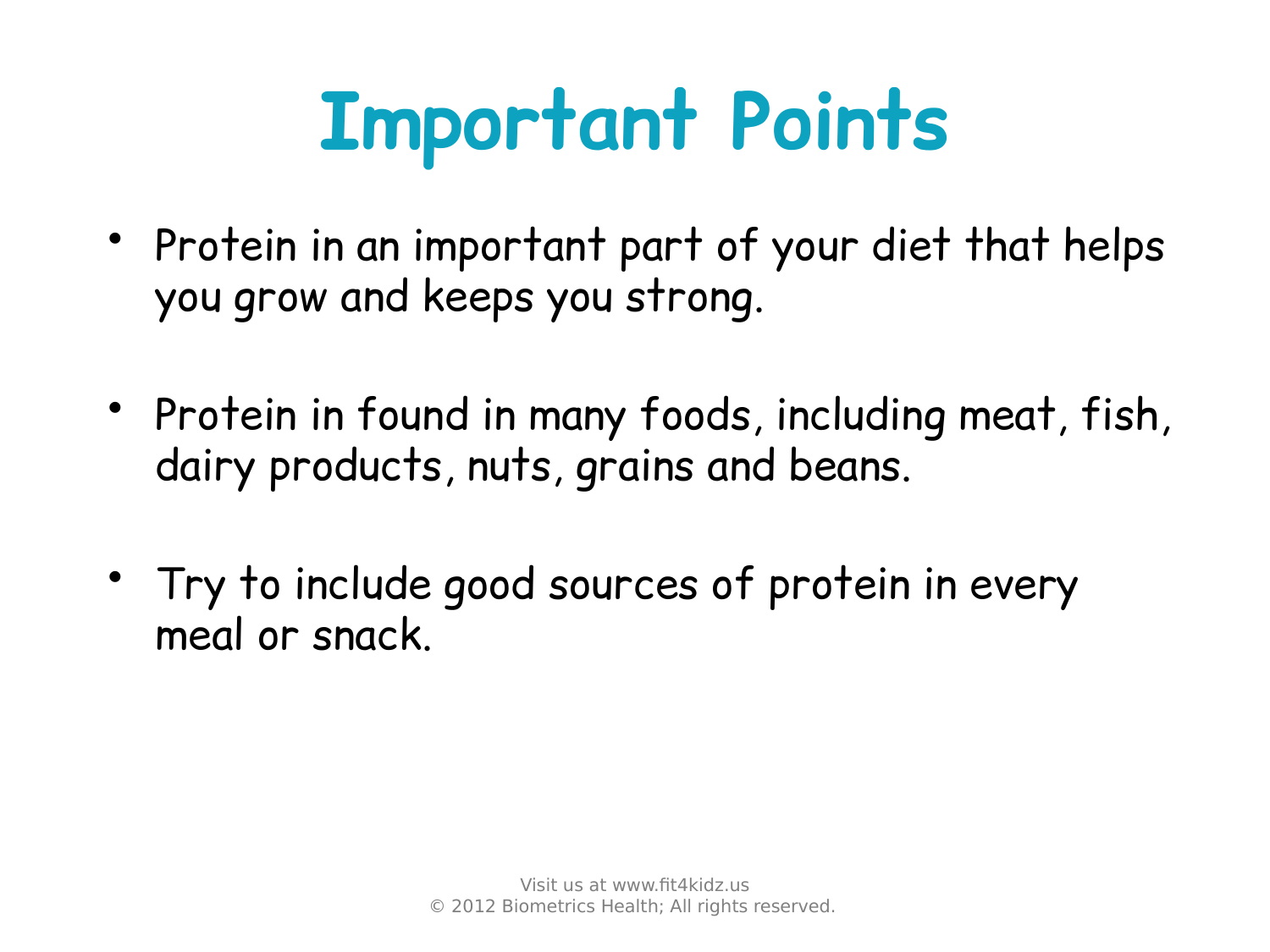

# Important Points
Protein in an important part of your diet that helps you grow and keeps you strong.

Protein in found in many foods, including meat, fish, dairy products, nuts, grains and beans.

Try to include good sources of protein in every meal or snack.
Visit us at www.fit4kidz.us
© 2012 Biometrics Health; All rights reserved.